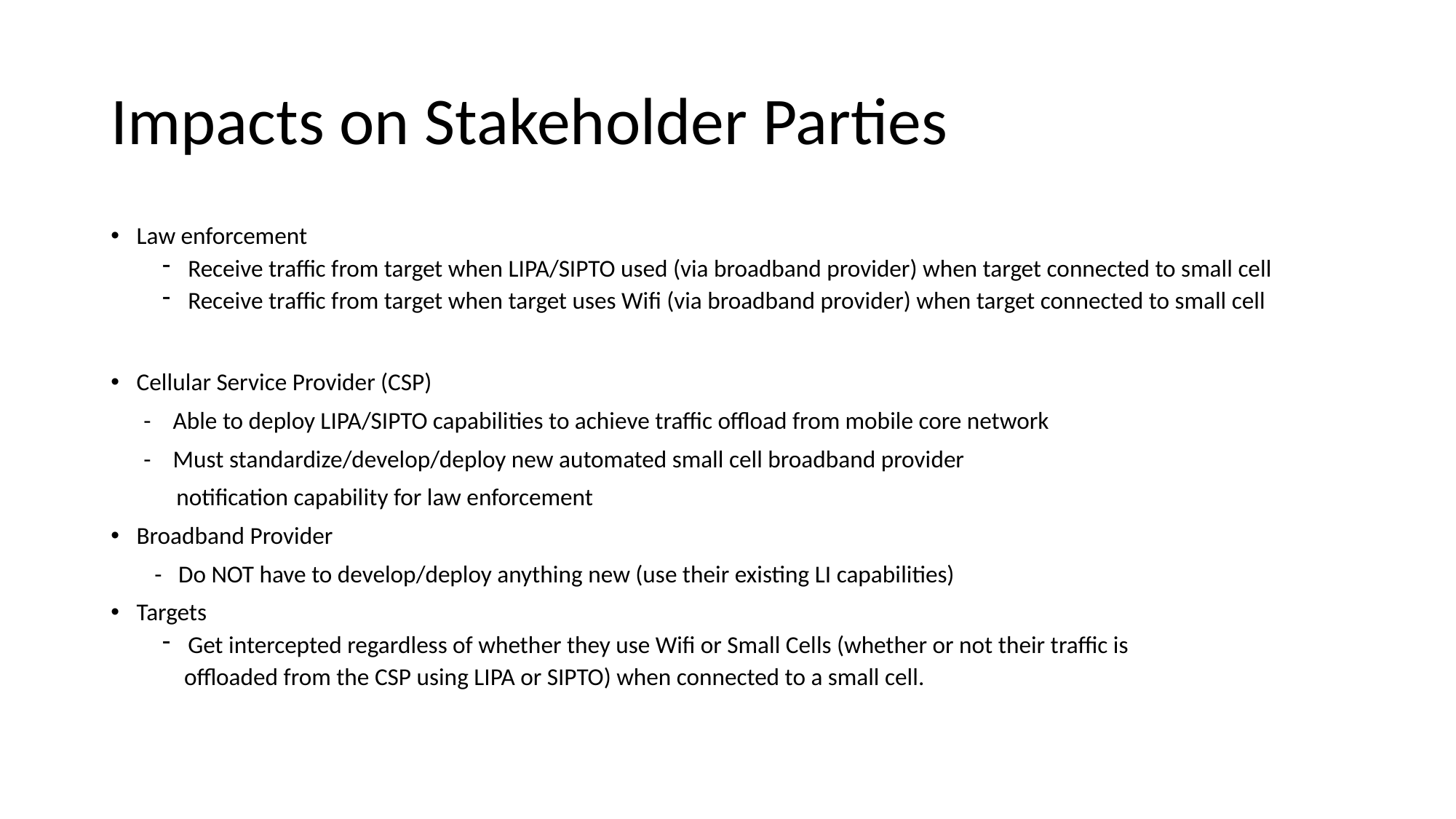

# Impacts on Stakeholder Parties
Law enforcement
Receive traffic from target when LIPA/SIPTO used (via broadband provider) when target connected to small cell
Receive traffic from target when target uses Wifi (via broadband provider) when target connected to small cell

Cellular Service Provider (CSP)
      -    Able to deploy LIPA/SIPTO capabilities to achieve traffic offload from mobile core network
      -    Must standardize/develop/deploy new automated small cell broadband provider
            notification capability for law enforcement
Broadband Provider
        -   Do NOT have to develop/deploy anything new (use their existing LI capabilities)
Targets
Get intercepted regardless of whether they use Wifi or Small Cells (whether or not their traffic is
    offloaded from the CSP using LIPA or SIPTO) when connected to a small cell.